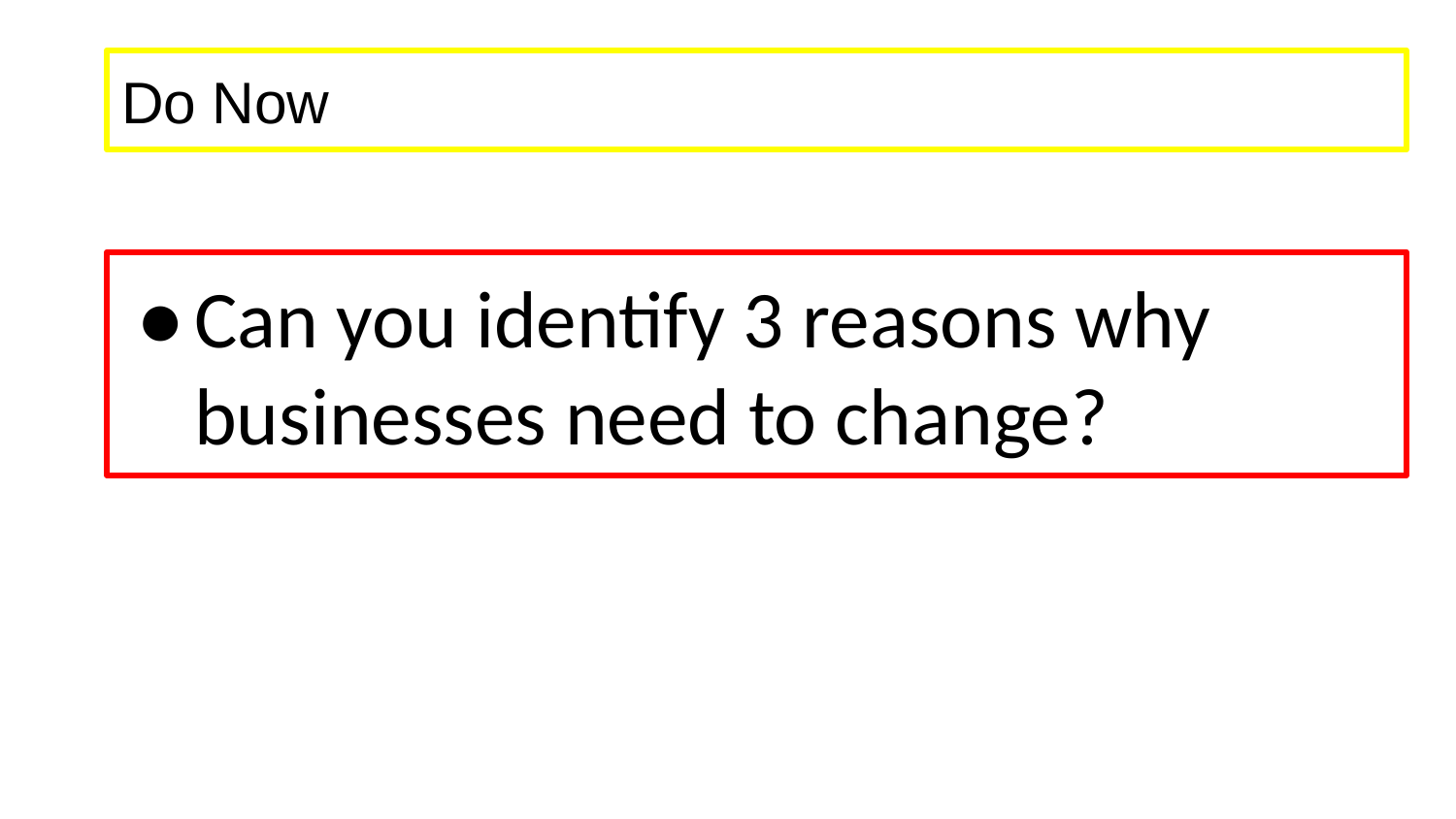

# Do Now
Can you identify 3 reasons why businesses need to change?